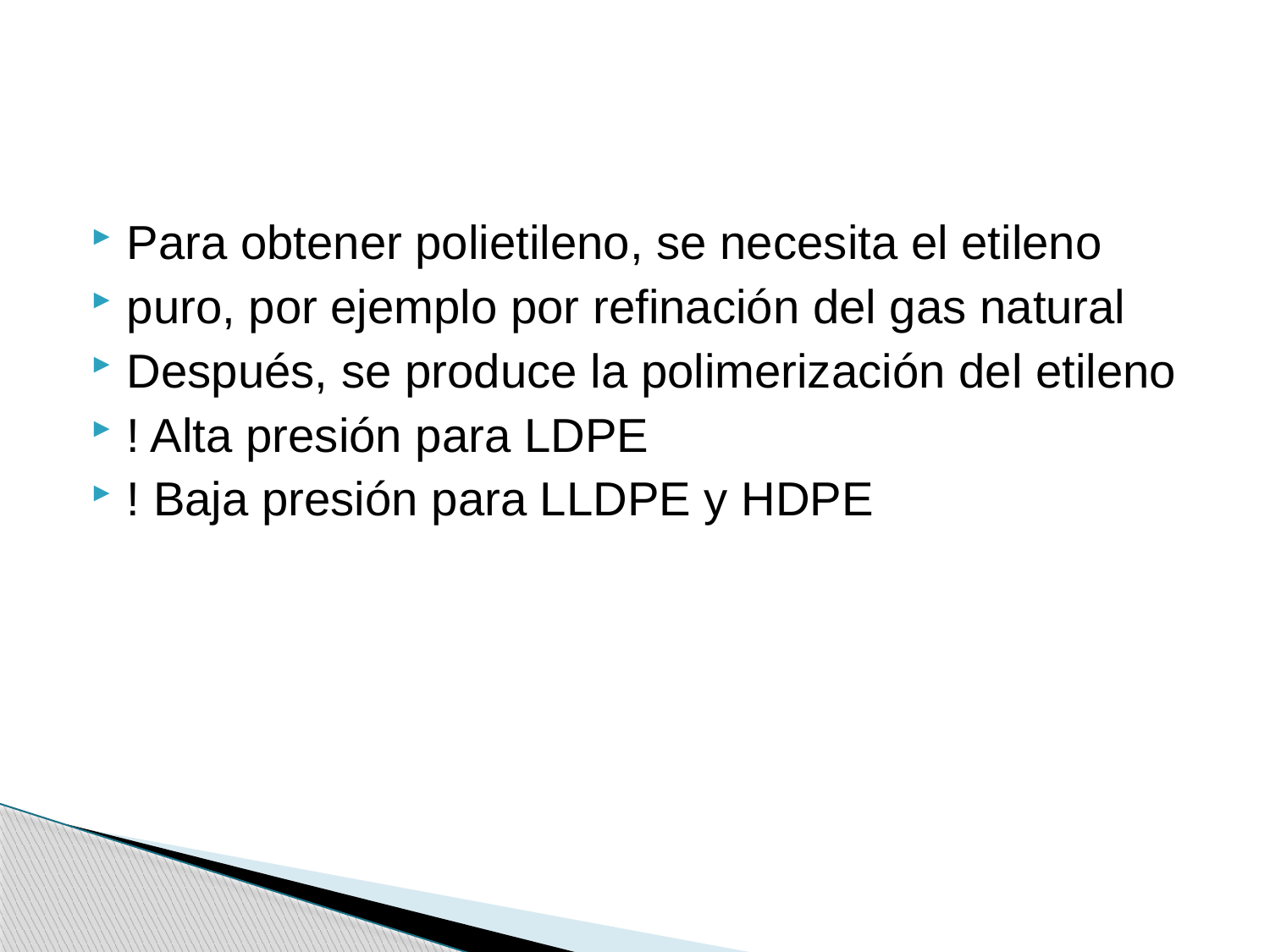

#
Para obtener polietileno, se necesita el etileno
puro, por ejemplo por refinación del gas natural
Después, se produce la polimerización del etileno
! Alta presión para LDPE
! Baja presión para LLDPE y HDPE